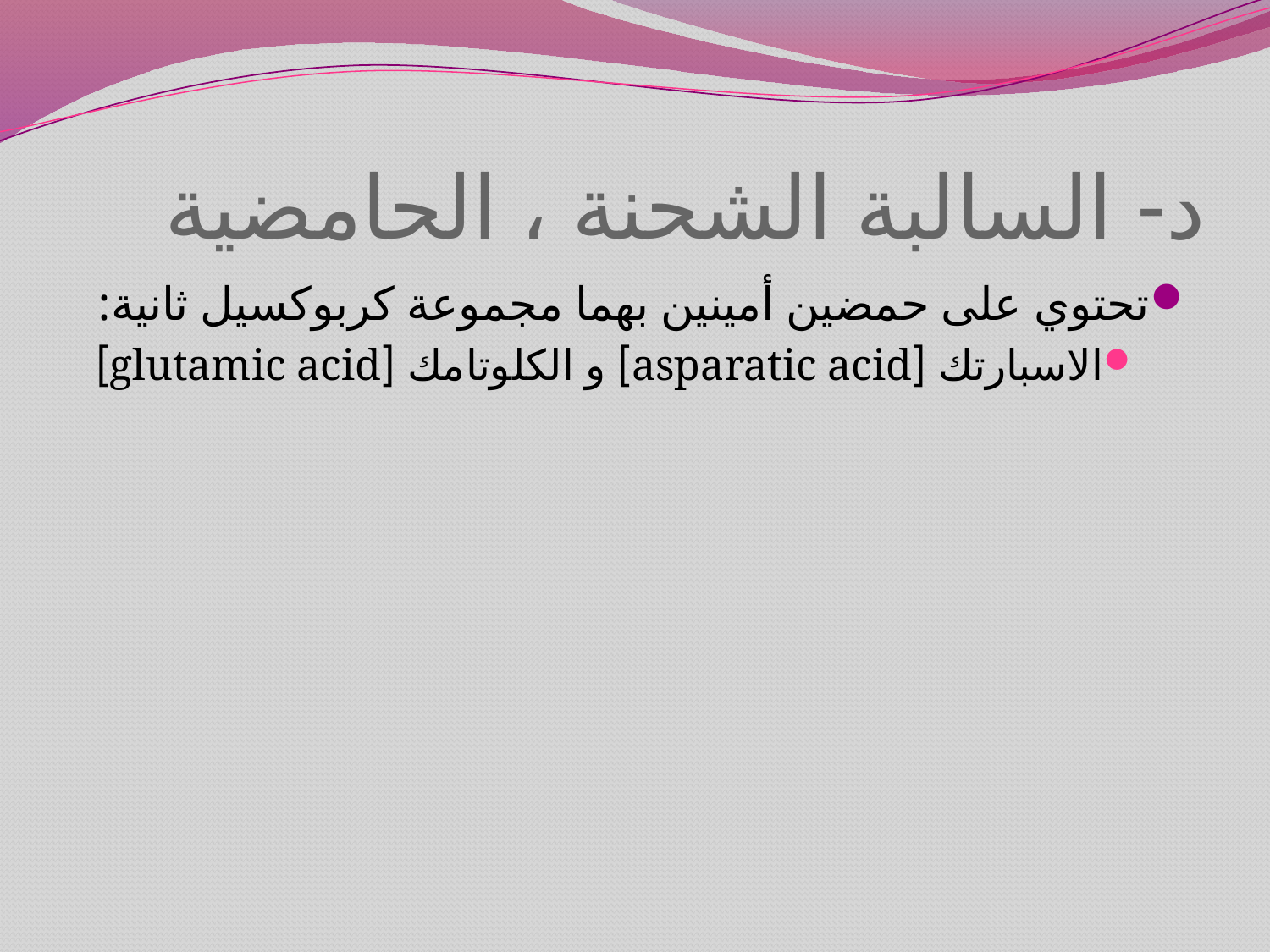

# د- السالبة الشحنة ، الحامضية
تحتوي على حمضين أمينين بهما مجموعة كربوكسيل ثانية:
الاسبارتك [asparatic acid] و الكلوتامك [glutamic acid]